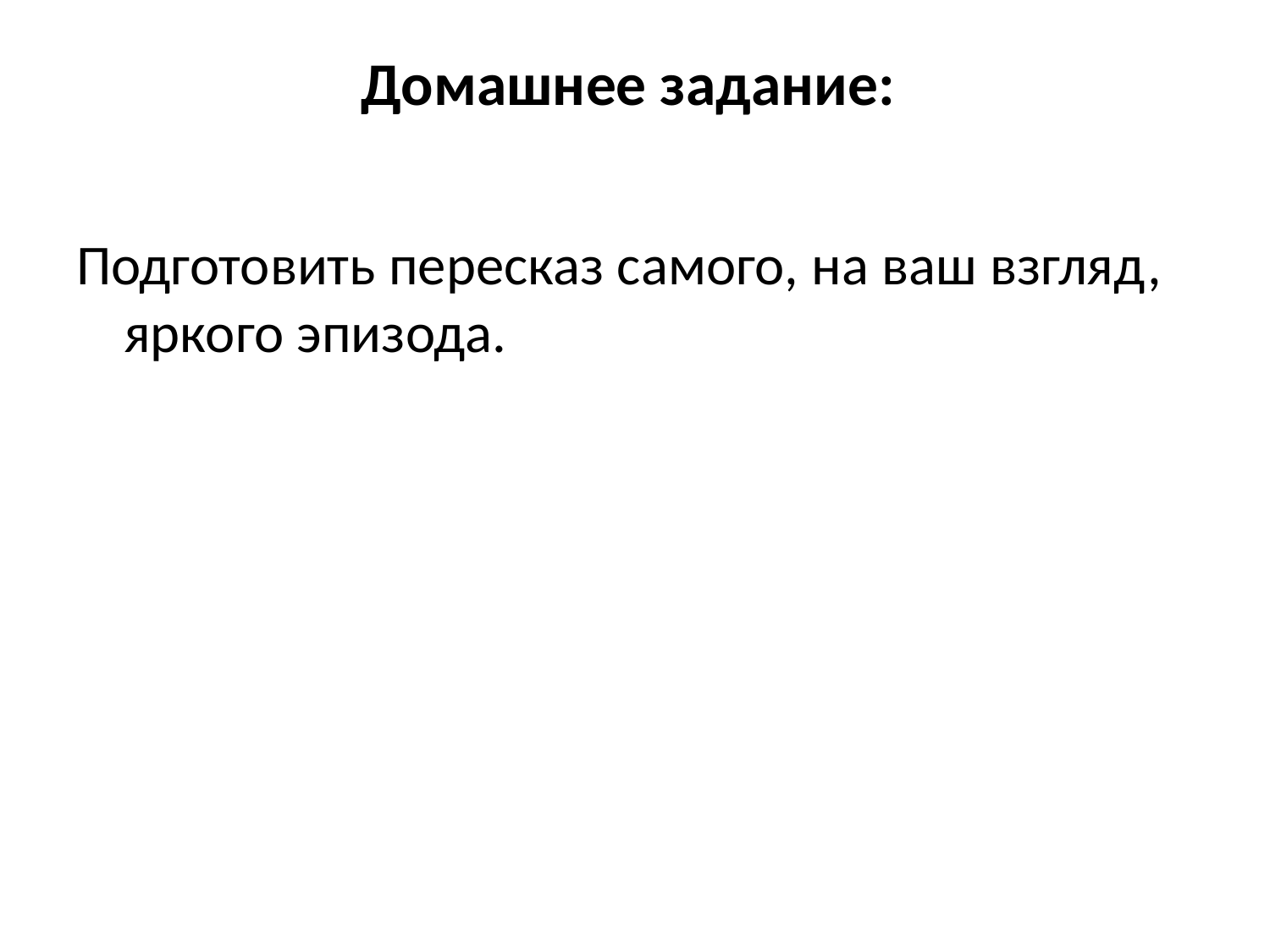

# Домашнее задание:
Подготовить пересказ самого, на ваш взгляд, яркого эпизода.